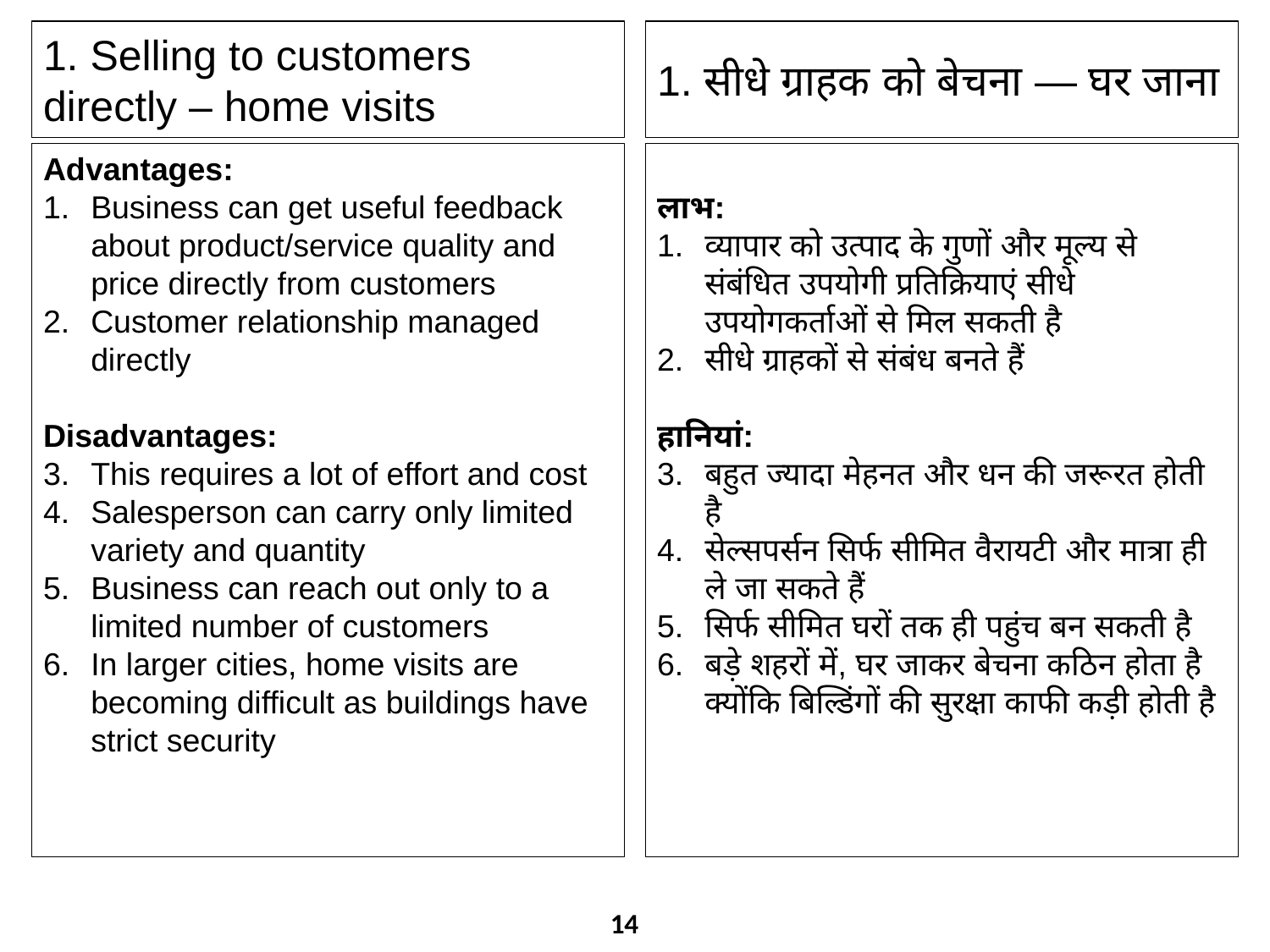

1. Selling to customers directly – home visits
1. सीधे ग्राहक को बेचना — घर जाना
Advantages:
Business can get useful feedback about product/service quality and price directly from customers
Customer relationship managed directly

Disadvantages:
This requires a lot of effort and cost
Salesperson can carry only limited variety and quantity
Business can reach out only to a limited number of customers
In larger cities, home visits are becoming difficult as buildings have strict security

लाभ:
व्यापार को उत्पाद के गुणों और मूल्य से संबंधित उपयोगी प्रतिक्रियाएं सीधे उपयोगकर्ताओं से मिल सकती है
सीधे ग्राहकों से संबंध बनते हैं

हानियां:
बहुत ज्यादा मेहनत और धन की जरूरत होती है
सेल्सपर्सन सिर्फ सीमित वैरायटी और मात्रा ही ले जा सकते हैं
सिर्फ ​सीमित घरों तक ही पहुंच बन सकती है
बड़े शहरों में, घर जाकर बेचना कठिन होता है क्योंकि बिल्डिंगों की सुरक्षा काफी कड़ी होती है
14